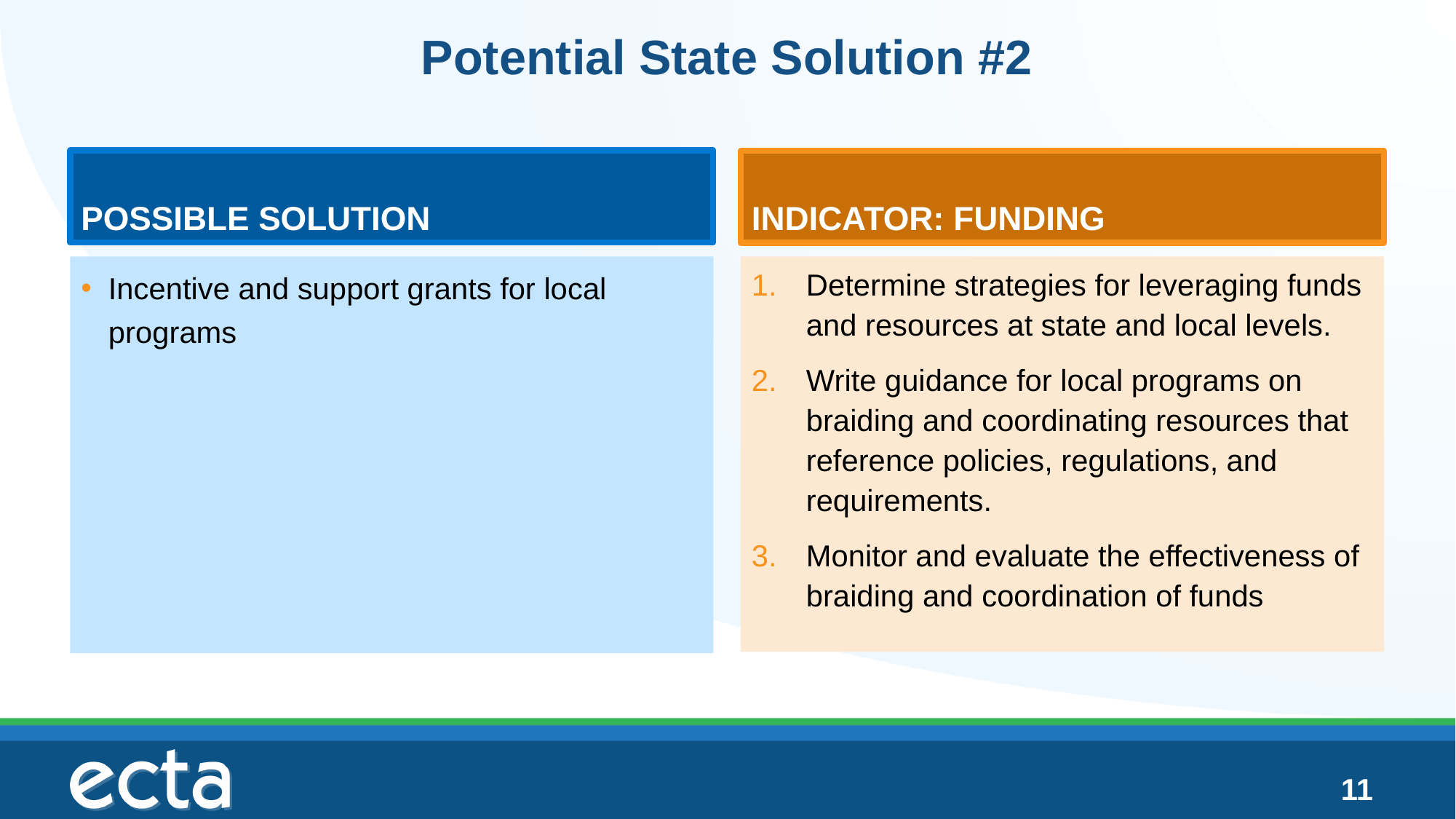

# Potential State Solution #2
Possible Solution
Indicator: Funding
Determine strategies for leveraging funds and resources at state and local levels.
Write guidance for local programs on braiding and coordinating resources that reference policies, regulations, and requirements.
Monitor and evaluate the effectiveness of braiding and coordination of funds
Incentive and support grants for local programs
11